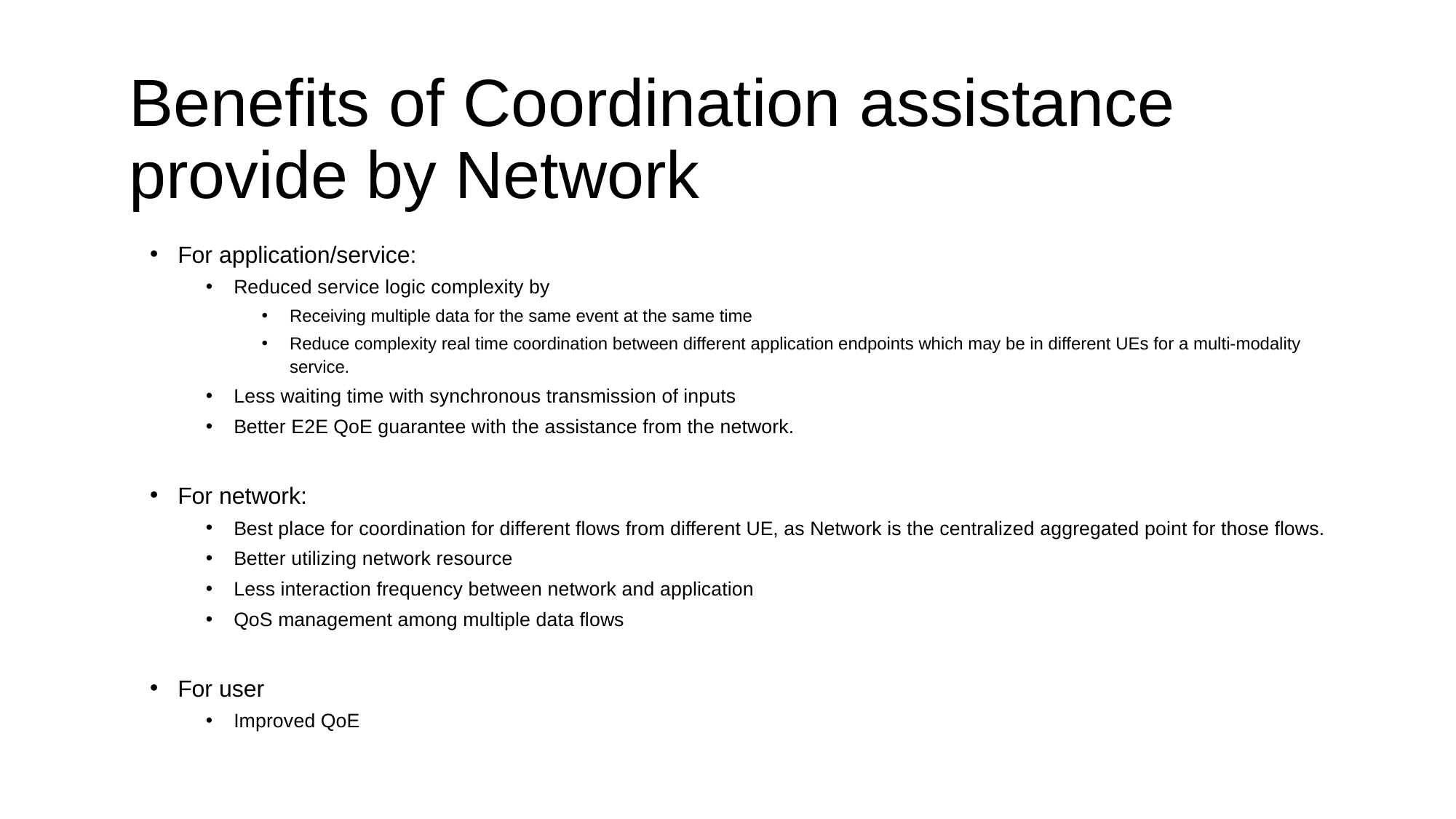

# Benefits of Coordination assistance provide by Network
For application/service:
Reduced service logic complexity by
Receiving multiple data for the same event at the same time
Reduce complexity real time coordination between different application endpoints which may be in different UEs for a multi-modality service.
Less waiting time with synchronous transmission of inputs
Better E2E QoE guarantee with the assistance from the network.

For network:
Best place for coordination for different flows from different UE, as Network is the centralized aggregated point for those flows.
Better utilizing network resource
Less interaction frequency between network and application
QoS management among multiple data flows

For user
Improved QoE